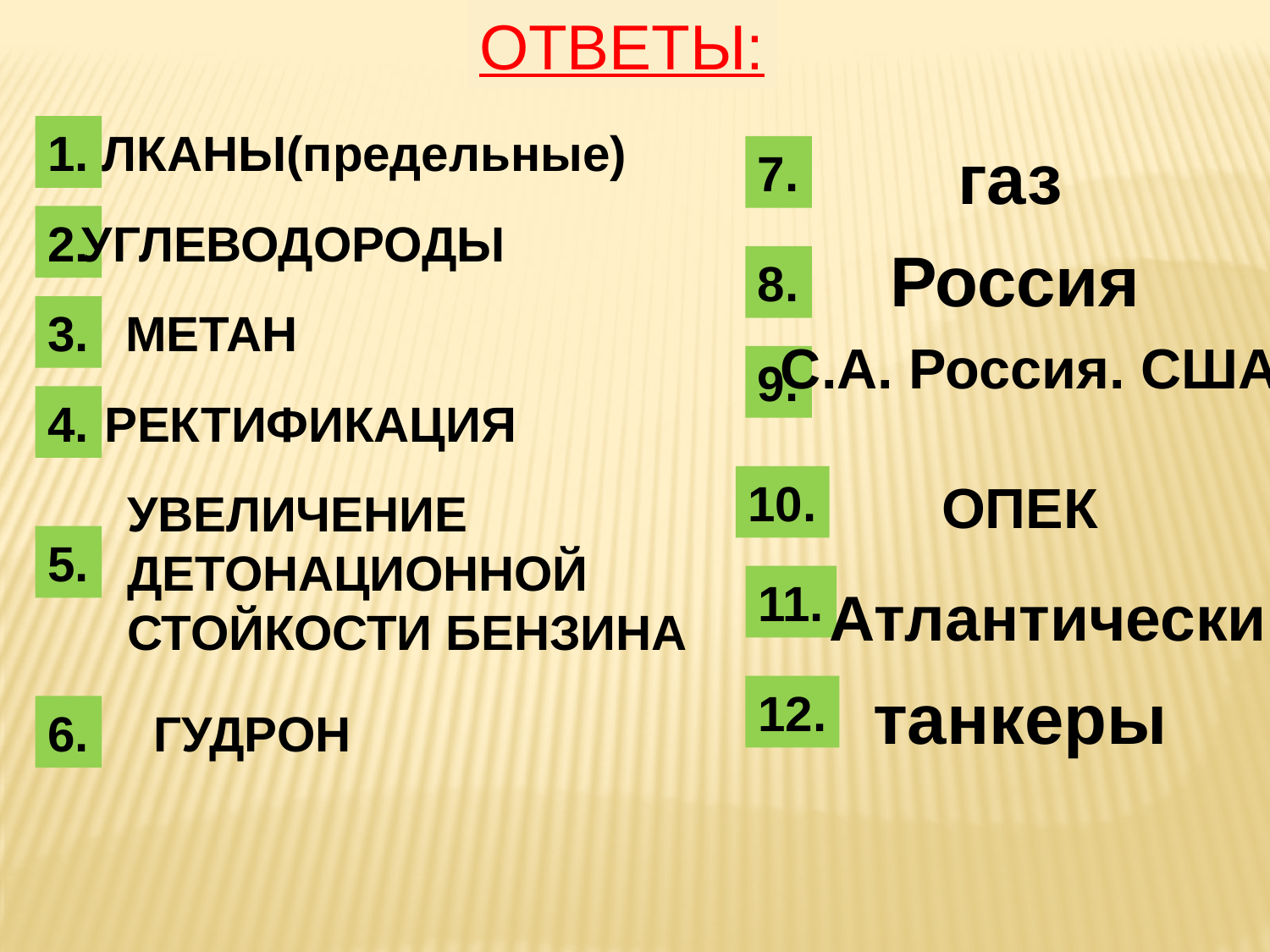

ОТВЕТЫ:
1.
АЛКАНЫ(предельные)
7.
газ
2.
УГЛЕВОДОРОДЫ
8.
Россия
3.
МЕТАН
9.
С.А. Россия. США
4.
РЕКТИФИКАЦИЯ
10.
УВЕЛИЧЕНИЕ
ДЕТОНАЦИОННОЙ
СТОЙКОСТИ БЕНЗИНА
ОПЕК
5.
11.
Атлантический
12.
танкеры
6.
ГУДРОН